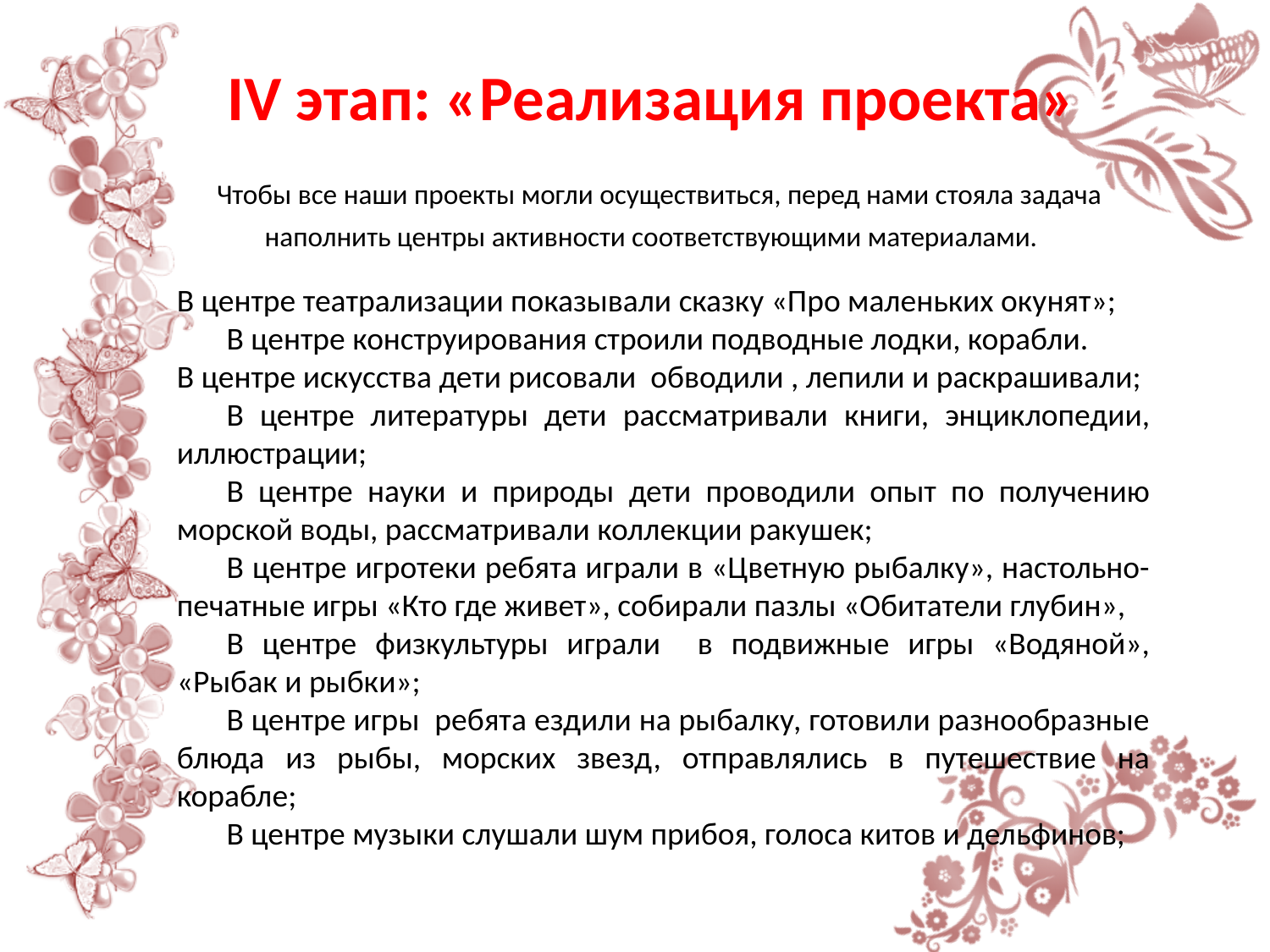

IV этап: «Реализация проекта»
 Чтобы все наши проекты могли осуществиться, перед нами стояла задача наполнить центры активности соответствующими материалами.
В центре театрализации показывали сказку «Про маленьких окунят»;
	В центре конструирования строили подводные лодки, корабли.
В центре искусства дети рисовали  обводили , лепили и раскрашивали;
	В центре литературы дети рассматривали книги, энциклопедии, иллюстрации;
	В центре науки и природы дети проводили опыт по получению морской воды, рассматривали коллекции ракушек;
	В центре игротеки ребята играли в «Цветную рыбалку», настольно-печатные игры «Кто где живет», собирали пазлы «Обитатели глубин»,
	В центре физкультуры играли  в подвижные игры «Водяной», «Рыбак и рыбки»;
	В центре игры  ребята ездили на рыбалку, готовили разнообразные блюда из рыбы, морских звезд, отправлялись в путешествие на корабле;
	В центре музыки слушали шум прибоя, голоса китов и дельфинов;